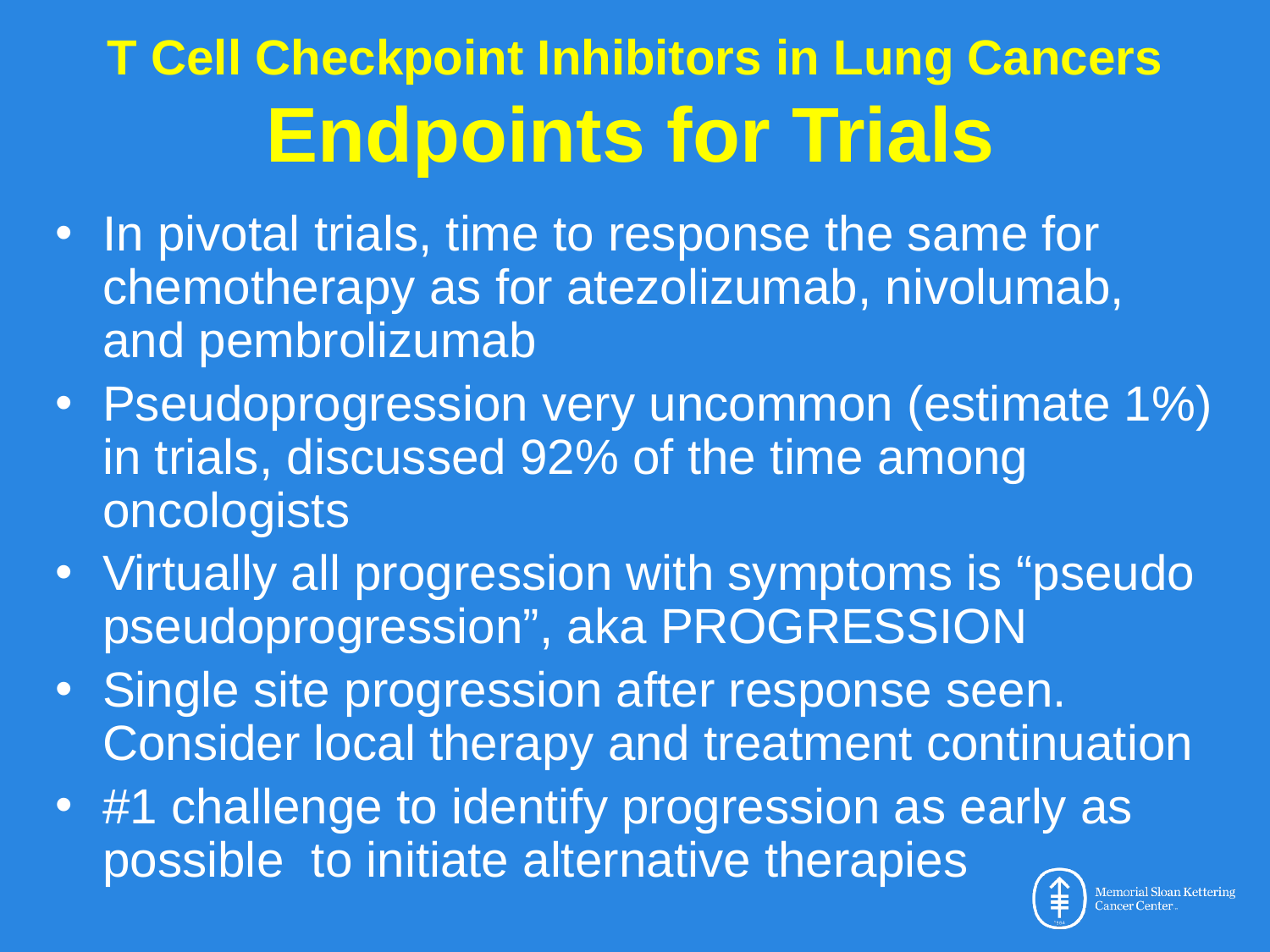

# T Cell Checkpoint Inhibitors in Lung Cancers Endpoints for Trials
In pivotal trials, time to response the same for chemotherapy as for atezolizumab, nivolumab, and pembrolizumab
Pseudoprogression very uncommon (estimate 1%) in trials, discussed 92% of the time among oncologists
Virtually all progression with symptoms is “pseudo pseudoprogression”, aka PROGRESSION
Single site progression after response seen. Consider local therapy and treatment continuation
#1 challenge to identify progression as early as possible  to initiate alternative therapies